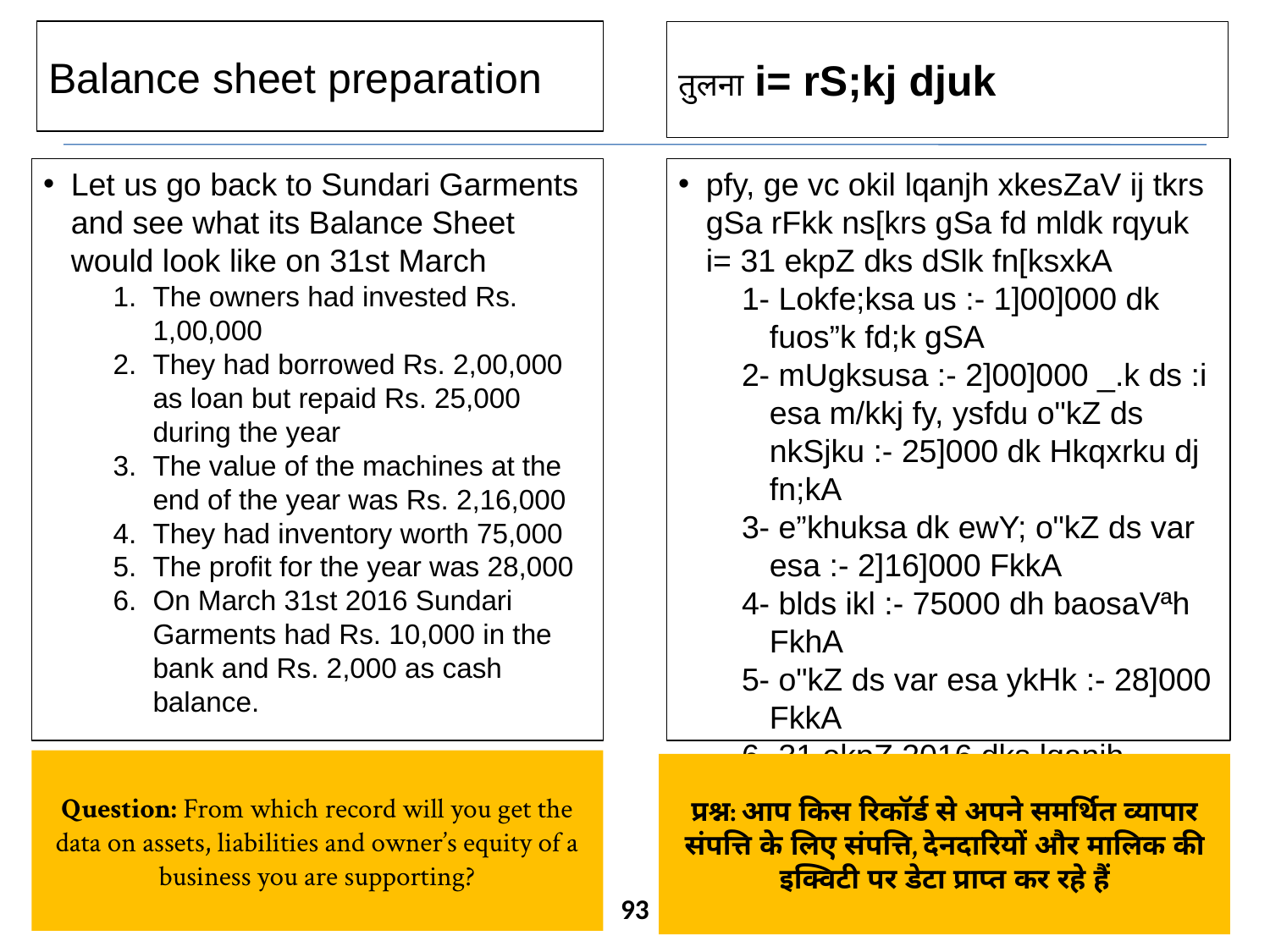

Balance sheet preparation
तुलना i= rS;kj djuk
Let us go back to Sundari Garments and see what its Balance Sheet would look like on 31st March
The owners had invested Rs. 1,00,000
They had borrowed Rs. 2,00,000 as loan but repaid Rs. 25,000 during the year
The value of the machines at the end of the year was Rs. 2,16,000
They had inventory worth 75,000
The profit for the year was 28,000
On March 31st 2016 Sundari Garments had Rs. 10,000 in the bank and Rs. 2,000 as cash balance.
pfy, ge vc okil lqanjh xkesZaV ij tkrs gSa rFkk ns[krs gSa fd mldk rqyuk i= 31 ekpZ dks dSlk fn[ksxkA
1- Lokfe;ksa us :- 1]00]000 dk fuos”k fd;k gSA
2- mUgksusa :- 2]00]000 _.k ds :i esa m/kkj fy, ysfdu o"kZ ds nkSjku :- 25]000 dk Hkqxrku dj fn;kA
3- e”khuksa dk ewY; o"kZ ds var esa :- 2]16]000 FkkA
4- blds ikl :- 75000 dh baosaVªh FkhA
5- o"kZ ds var esa ykHk :- 28]000 FkkA
6- 31 ekpZ 2016 dks lqanjh xkesZaV ds ikl cSad eas :- 10]000 Fks rFkk udn “ks"k ds :i esa :- 2]000 FksA

Question: From which record will you get the data on assets, liabilities and owner’s equity of a business you are supporting?
प्रश्न: आप किस रिकॉर्ड से अपने समर्थित व्यापार संपत्ति के लिए संपत्ति, देनदारियों और मालिक की इक्विटी पर डेटा प्राप्त कर रहे हैं
93